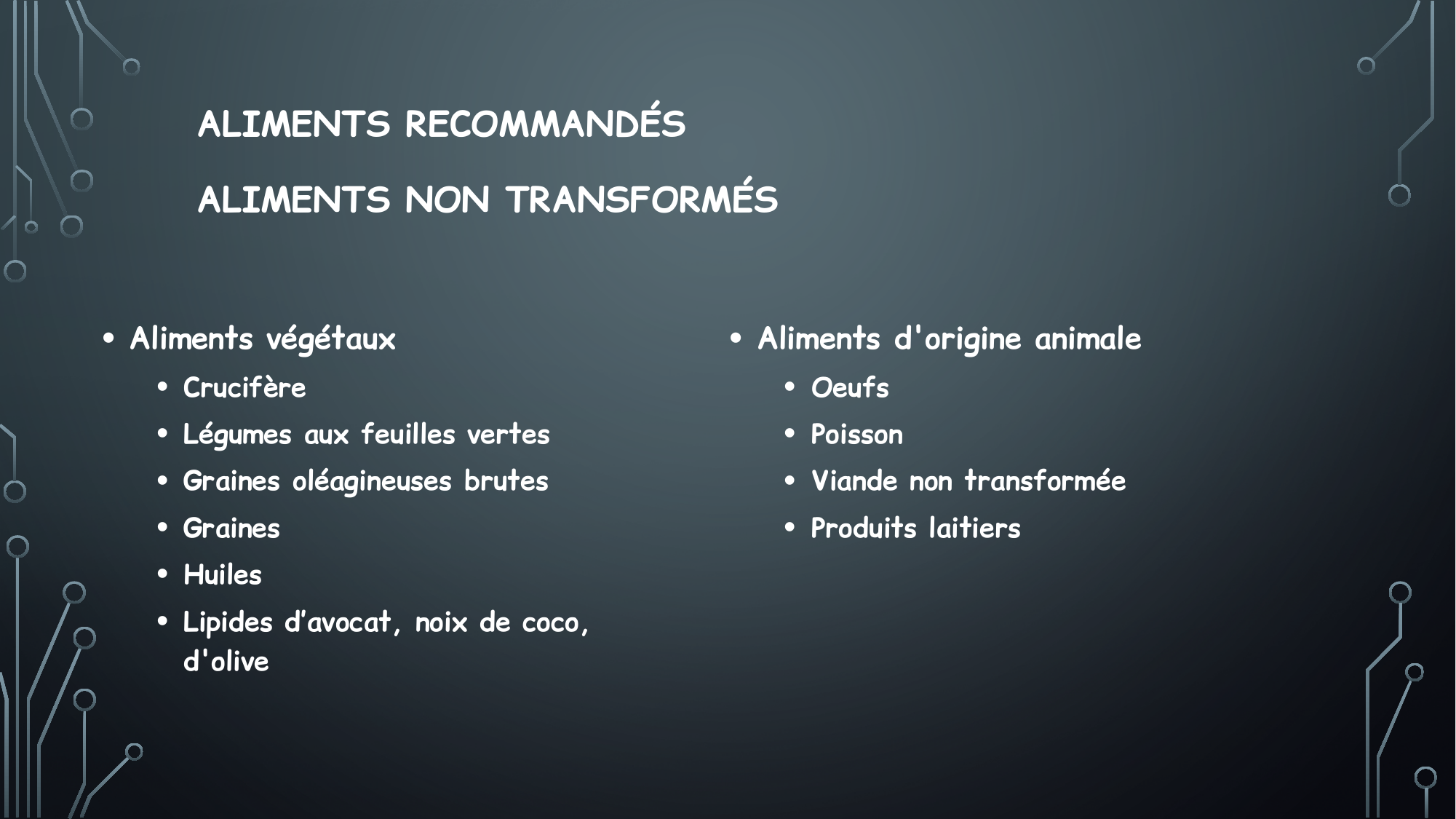

# Aliments recommandés Aliments non transformés

Aliments végétaux
Crucifère
Légumes aux feuilles vertes
Graines oléagineuses brutes
Graines
Huiles
Lipides d’avocat, noix de coco, d'olive

Aliments d'origine animale
Oeufs
Poisson
Viande non transformée
Produits laitiers